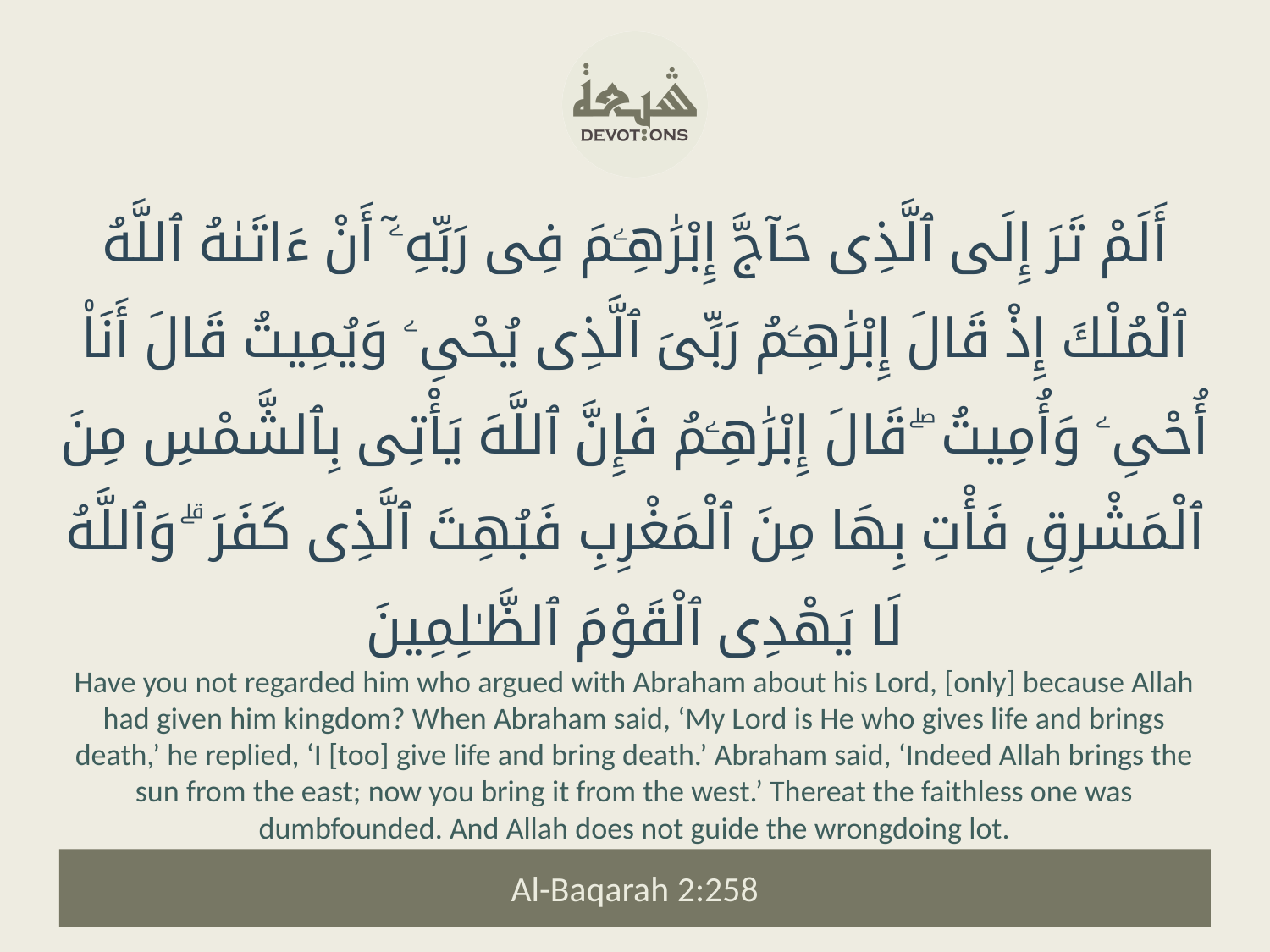

أَلَمْ تَرَ إِلَى ٱلَّذِى حَآجَّ إِبْرَٰهِـۧمَ فِى رَبِّهِۦٓ أَنْ ءَاتَىٰهُ ٱللَّهُ ٱلْمُلْكَ إِذْ قَالَ إِبْرَٰهِـۧمُ رَبِّىَ ٱلَّذِى يُحْىِۦ وَيُمِيتُ قَالَ أَنَا۠ أُحْىِۦ وَأُمِيتُ ۖ قَالَ إِبْرَٰهِـۧمُ فَإِنَّ ٱللَّهَ يَأْتِى بِٱلشَّمْسِ مِنَ ٱلْمَشْرِقِ فَأْتِ بِهَا مِنَ ٱلْمَغْرِبِ فَبُهِتَ ٱلَّذِى كَفَرَ ۗ وَٱللَّهُ لَا يَهْدِى ٱلْقَوْمَ ٱلظَّـٰلِمِينَ
Have you not regarded him who argued with Abraham about his Lord, [only] because Allah had given him kingdom? When Abraham said, ‘My Lord is He who gives life and brings death,’ he replied, ‘I [too] give life and bring death.’ Abraham said, ‘Indeed Allah brings the sun from the east; now you bring it from the west.’ Thereat the faithless one was dumbfounded. And Allah does not guide the wrongdoing lot.
Al-Baqarah 2:258